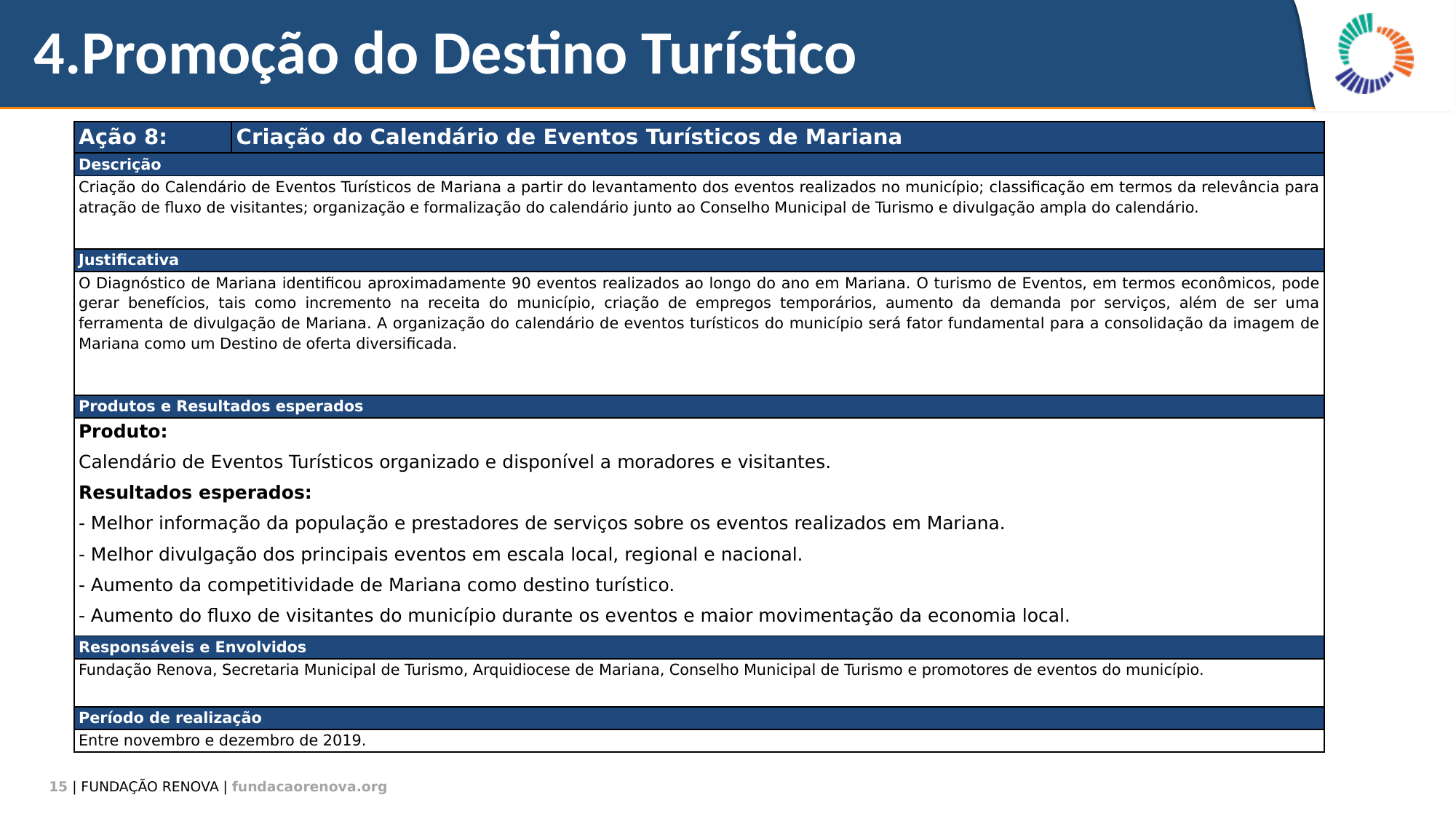

# 4.Promoção do Destino Turístico
| Ação 8: | Criação do Calendário de Eventos Turísticos de Mariana |
| --- | --- |
| Descrição |  |
| Criação do Calendário de Eventos Turísticos de Mariana a partir do levantamento dos eventos realizados no município; classificação em termos da relevância para atração de fluxo de visitantes; organização e formalização do calendário junto ao Conselho Municipal de Turismo e divulgação ampla do calendário. |  |
| Justificativa |  |
| O Diagnóstico de Mariana identificou aproximadamente 90 eventos realizados ao longo do ano em Mariana. O turismo de Eventos, em termos econômicos, pode gerar benefícios, tais como incremento na receita do município, criação de empregos temporários, aumento da demanda por serviços, além de ser uma ferramenta de divulgação de Mariana. A organização do calendário de eventos turísticos do município será fator fundamental para a consolidação da imagem de Mariana como um Destino de oferta diversificada. |  |
| Produtos e Resultados esperados |  |
| Produto: Calendário de Eventos Turísticos organizado e disponível a moradores e visitantes. Resultados esperados: - Melhor informação da população e prestadores de serviços sobre os eventos realizados em Mariana. - Melhor divulgação dos principais eventos em escala local, regional e nacional. - Aumento da competitividade de Mariana como destino turístico. - Aumento do fluxo de visitantes do município durante os eventos e maior movimentação da economia local. |  |
| Responsáveis e Envolvidos |  |
| Fundação Renova, Secretaria Municipal de Turismo, Arquidiocese de Mariana, Conselho Municipal de Turismo e promotores de eventos do município. |  |
| Período de realização |  |
| Entre novembro e dezembro de 2019. |  |